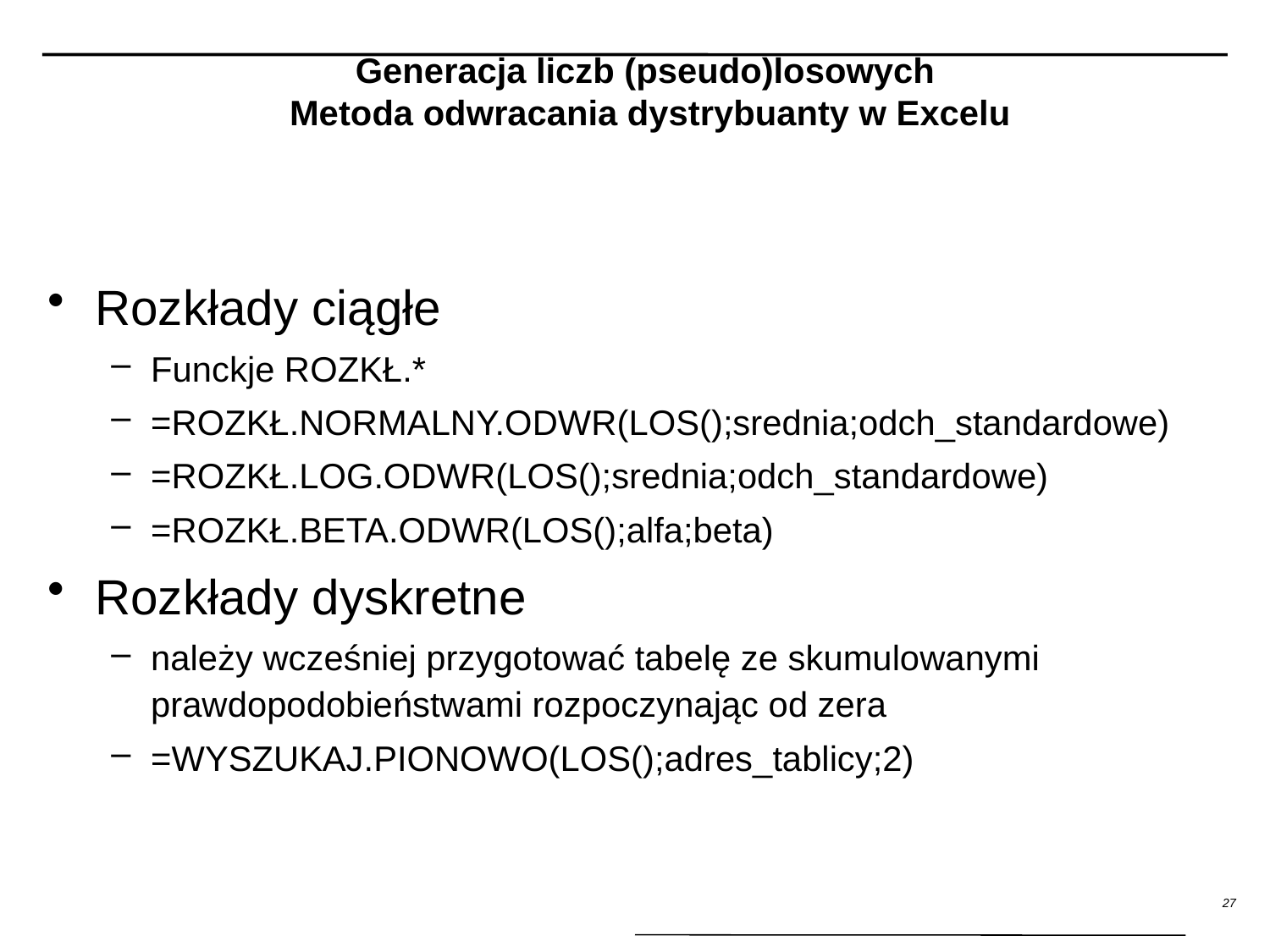

# Generacja liczb (pseudo)losowych Metoda odwracania dystrybuanty w Excelu

Rozkłady ciągłe
Funckje ROZKŁ.*
=ROZKŁ.NORMALNY.ODWR(LOS();srednia;odch_standardowe)
=ROZKŁ.LOG.ODWR(LOS();srednia;odch_standardowe)
=ROZKŁ.BETA.ODWR(LOS();alfa;beta)
Rozkłady dyskretne
należy wcześniej przygotować tabelę ze skumulowanymi prawdopodobieństwami rozpoczynając od zera
=WYSZUKAJ.PIONOWO(LOS();adres_tablicy;2)

27